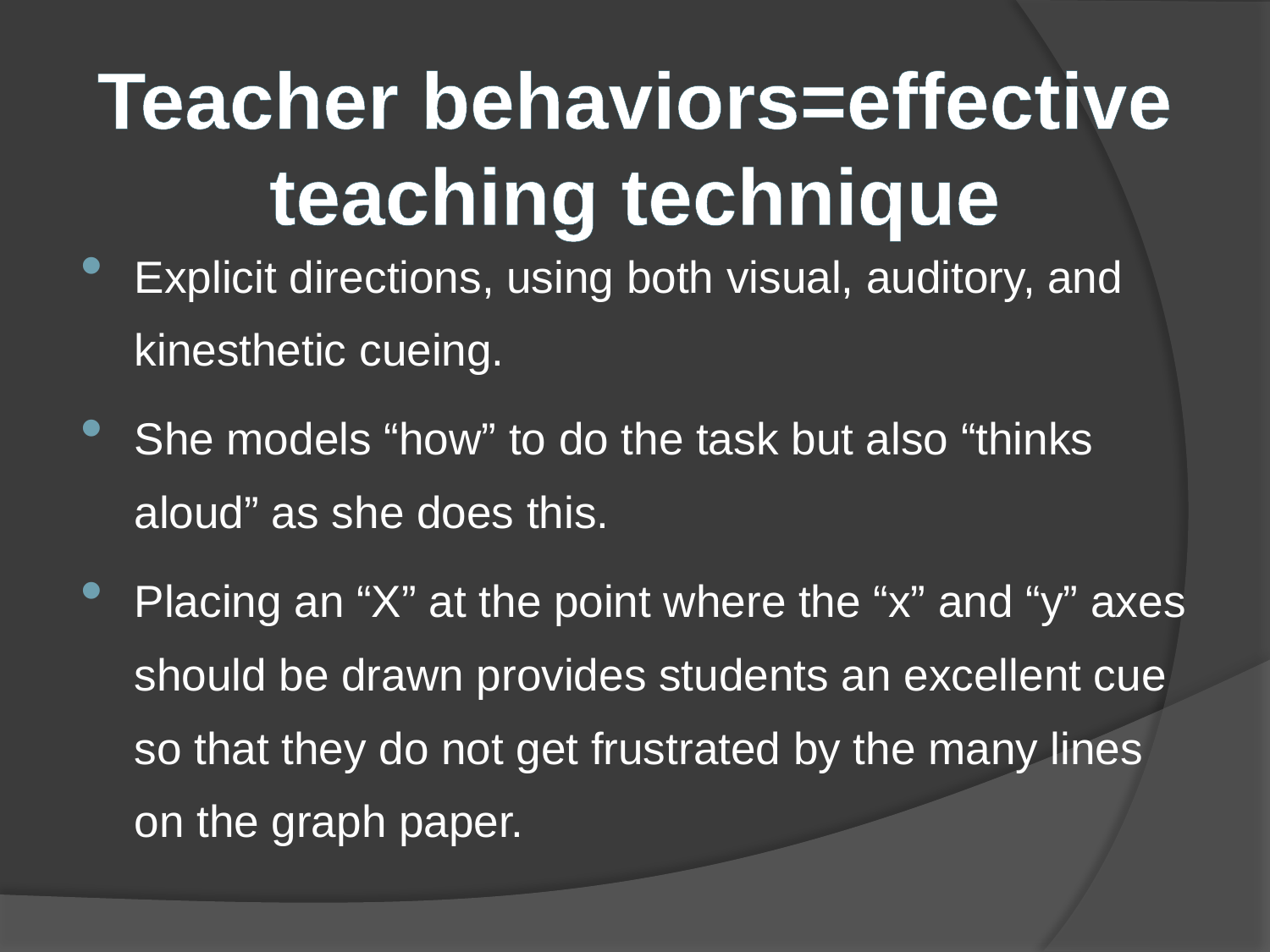

# Teacher behaviors=effective teaching technique
Explicit directions, using both visual, auditory, and kinesthetic cueing.
She models “how” to do the task but also “thinks aloud” as she does this.
Placing an “X” at the point where the “x” and “y” axes should be drawn provides students an excellent cue so that they do not get frustrated by the many lines on the graph paper.